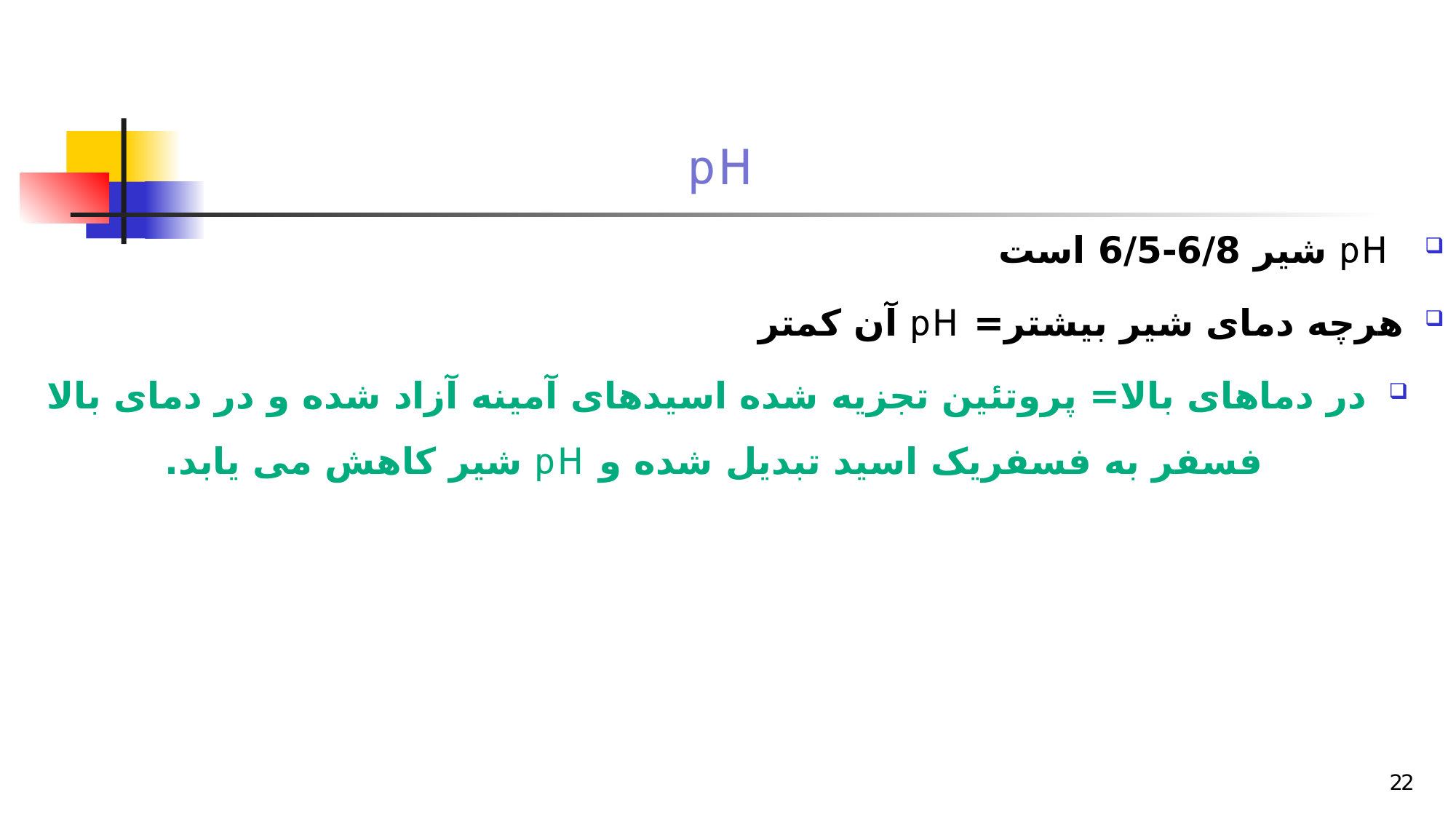

# pH
 pH شیر 6/8-6/5 است
هرچه دمای شیر بیشتر= pH آن کمتر
در دماهای بالا= پروتئین تجزیه شده اسیدهای آمینه آزاد شده و در دمای بالا فسفر به فسفریک اسید تبدیل شده و pH شیر کاهش می یابد.
22